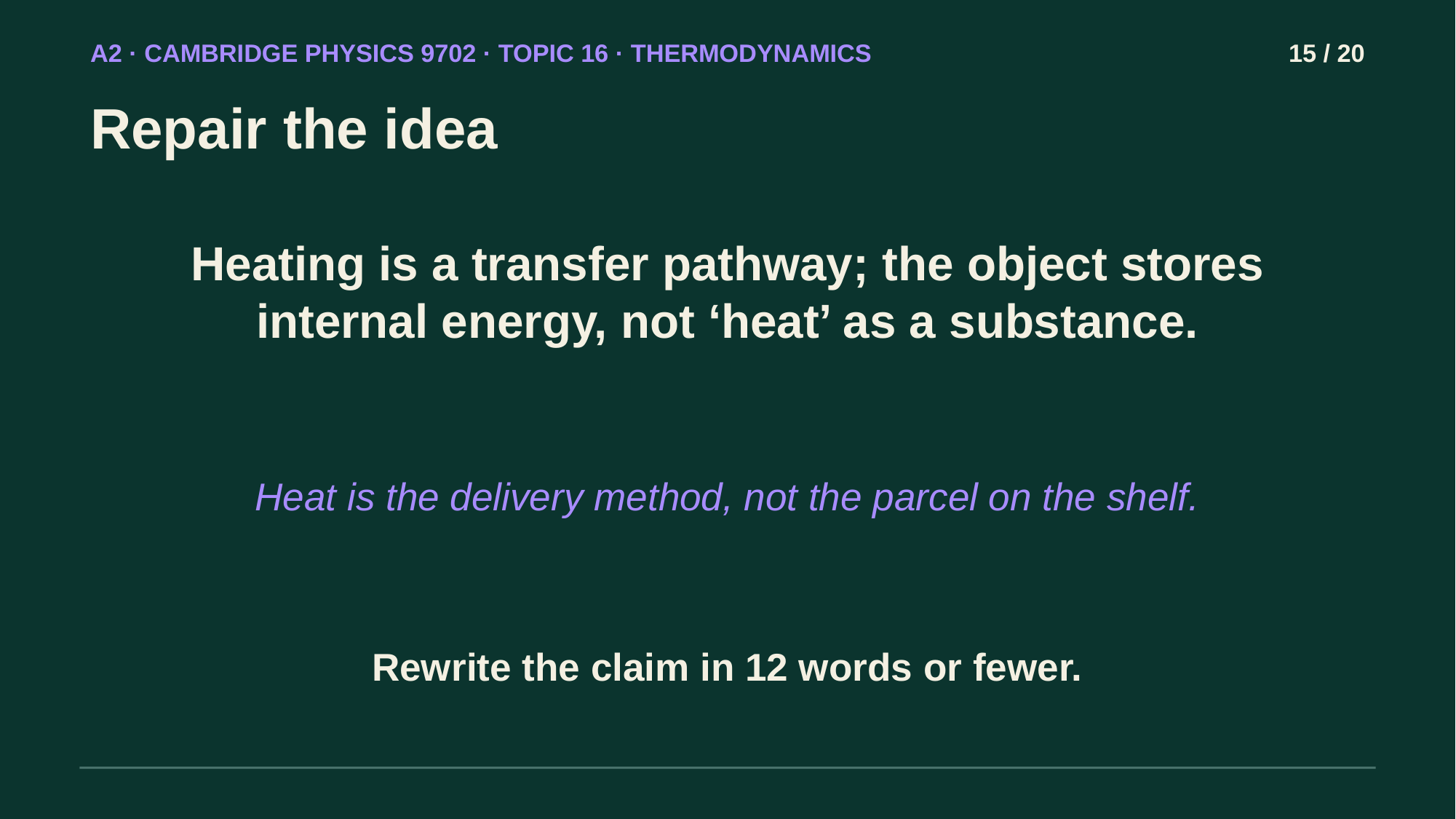

A2 · CAMBRIDGE PHYSICS 9702 · TOPIC 16 · THERMODYNAMICS
15 / 20
Repair the idea
Heating is a transfer pathway; the object stores internal energy, not ‘heat’ as a substance.
Heat is the delivery method, not the parcel on the shelf.
Rewrite the claim in 12 words or fewer.